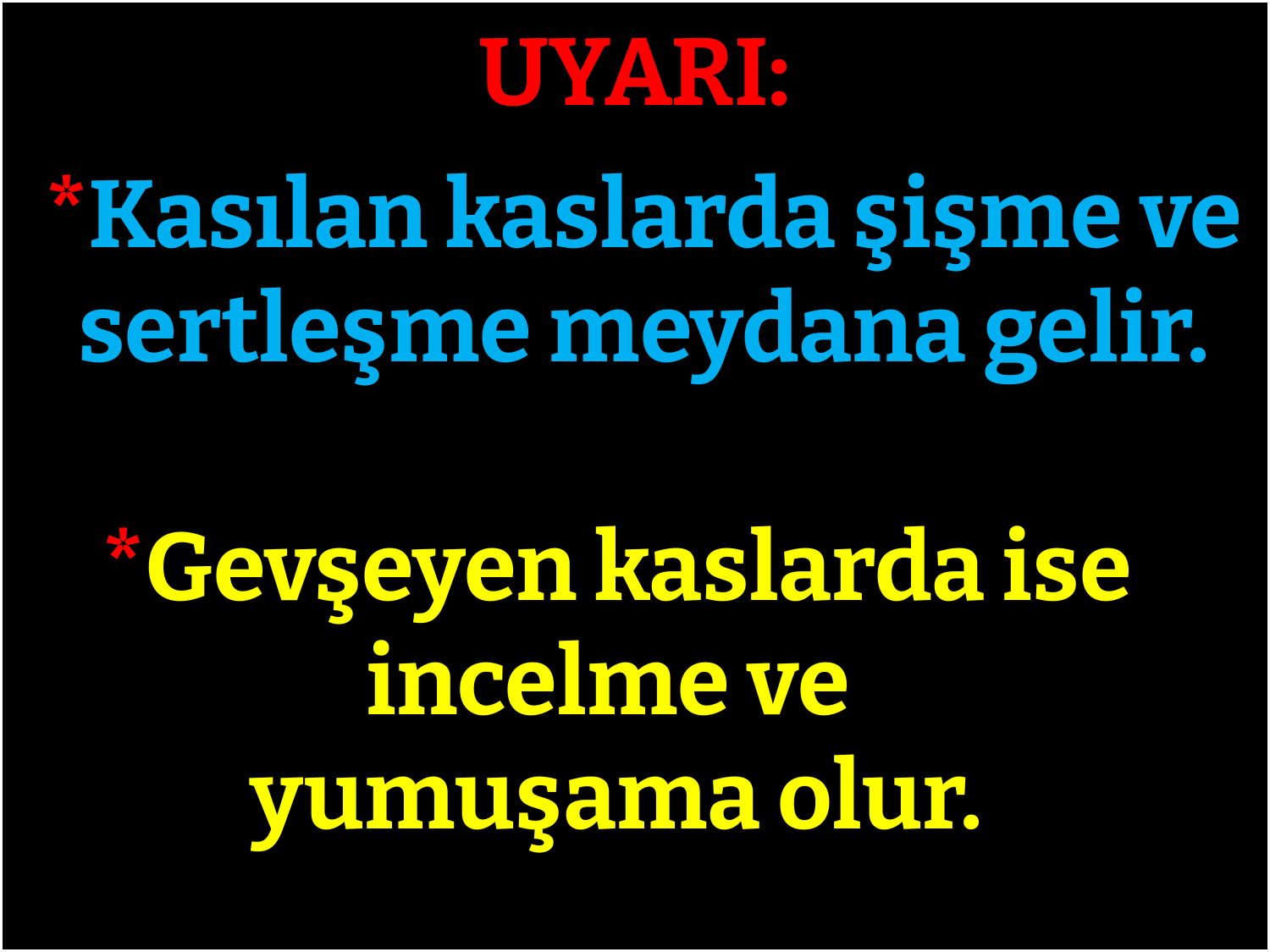

UYARI:
*Kasılan kaslarda şişme ve sertleşme meydana gelir.

#
*Gevşeyen kaslarda ise incelme ve
yumuşama olur.